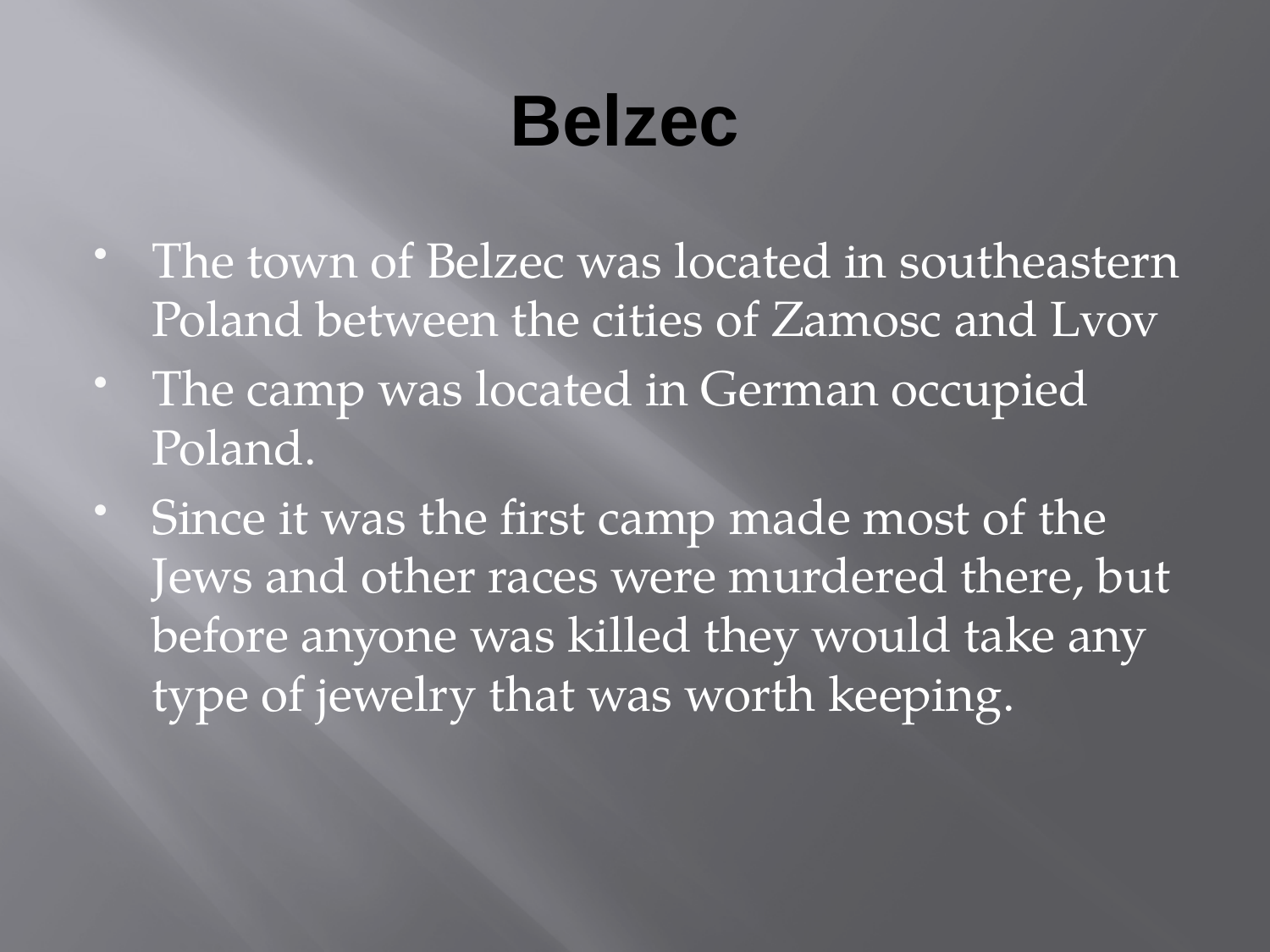

# Belzec
The town of Belzec was located in southeastern Poland between the cities of Zamosc and Lvov
The camp was located in German occupied Poland.
Since it was the first camp made most of the Jews and other races were murdered there, but before anyone was killed they would take any type of jewelry that was worth keeping.